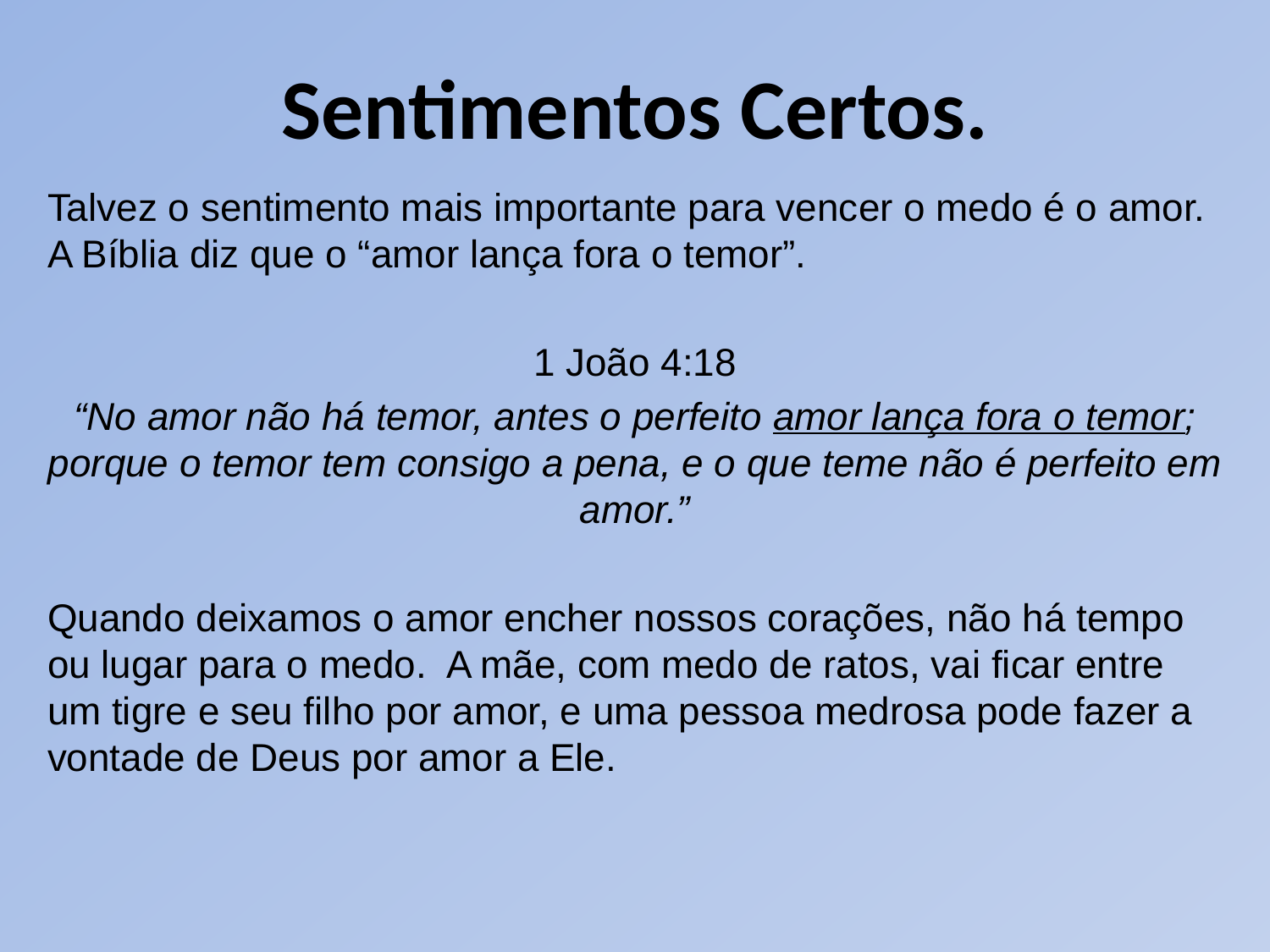

Sentimentos Certos.
Talvez o sentimento mais importante para vencer o medo é o amor. A Bíblia diz que o “amor lança fora o temor”.

1 João 4:18
“No amor não há temor, antes o perfeito amor lança fora o temor; porque o temor tem consigo a pena, e o que teme não é perfeito em amor.”

Quando deixamos o amor encher nossos corações, não há tempo ou lugar para o medo.  A mãe, com medo de ratos, vai ficar entre um tigre e seu filho por amor, e uma pessoa medrosa pode fazer a vontade de Deus por amor a Ele.